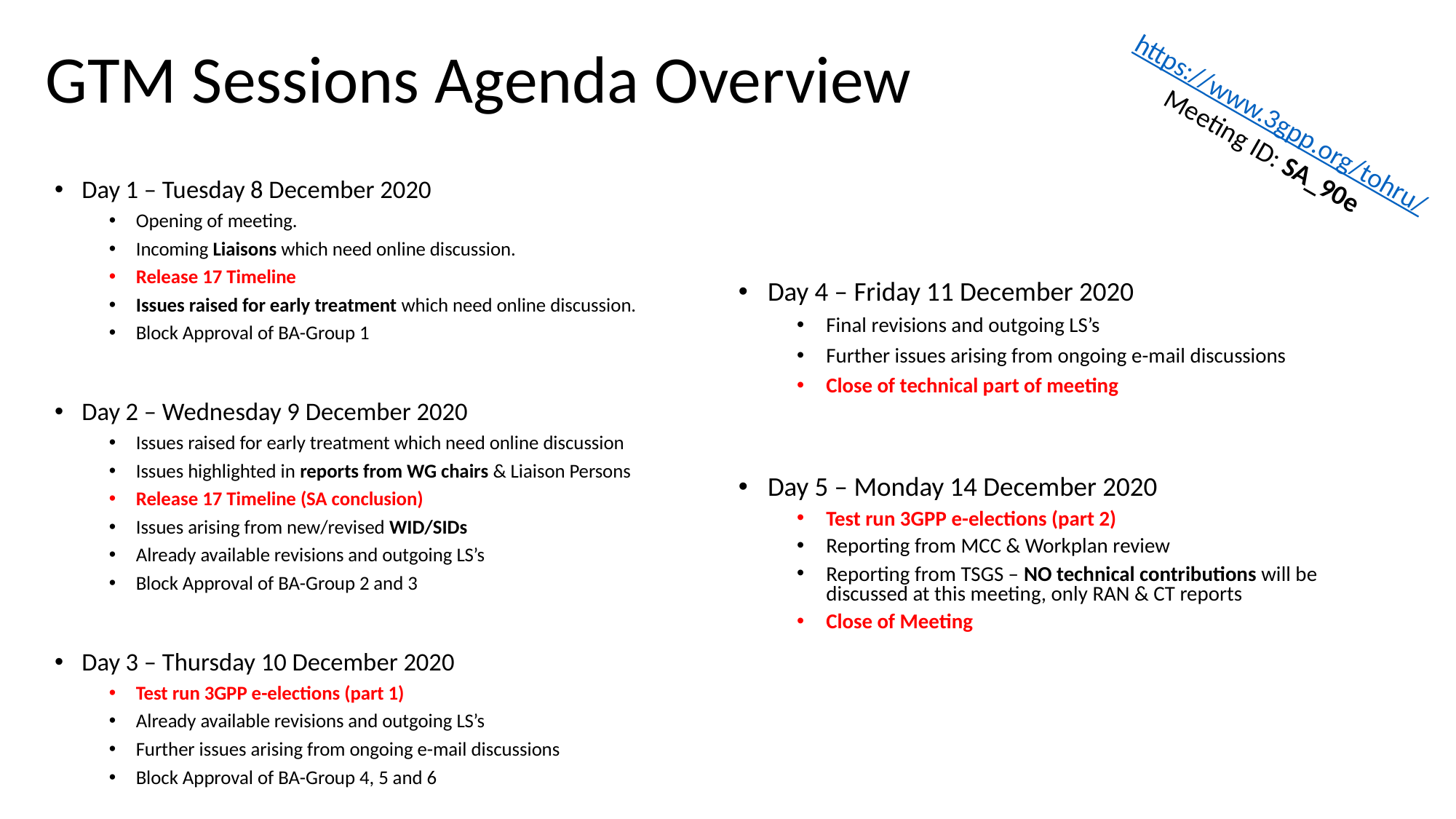

# GTM Sessions Agenda Overview
https://www.3gpp.org/tohru/
Meeting ID: SA_90e
Day 1 – Tuesday 8 December 2020
Opening of meeting.
Incoming Liaisons which need online discussion.
Release 17 Timeline
Issues raised for early treatment which need online discussion.
Block Approval of BA-Group 1

Day 2 – Wednesday 9 December 2020
Issues raised for early treatment which need online discussion
Issues highlighted in reports from WG chairs & Liaison Persons
Release 17 Timeline (SA conclusion)
Issues arising from new/revised WID/SIDs
Already available revisions and outgoing LS’s
Block Approval of BA-Group 2 and 3

Day 3 – Thursday 10 December 2020
Test run 3GPP e-elections (part 1)
Already available revisions and outgoing LS’s
Further issues arising from ongoing e-mail discussions
Block Approval of BA-Group 4, 5 and 6
Day 4 – Friday 11 December 2020
Final revisions and outgoing LS’s
Further issues arising from ongoing e-mail discussions
Close of technical part of meeting

Day 5 – Monday 14 December 2020
Test run 3GPP e-elections (part 2)
Reporting from MCC & Workplan review
Reporting from TSGS – NO technical contributions will be discussed at this meeting, only RAN & CT reports
Close of Meeting